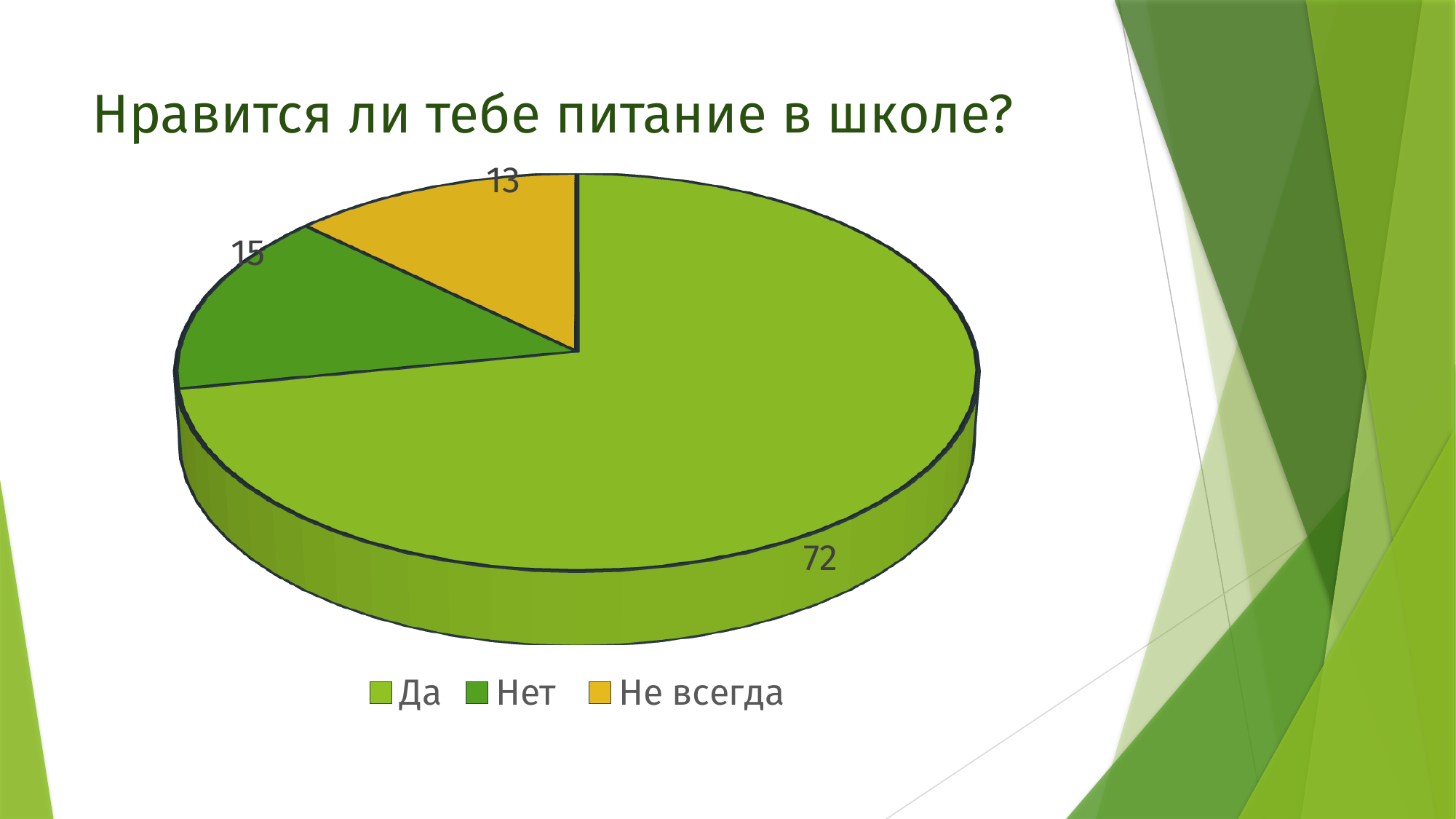

# Нравится ли тебе питание в школе?

[unsupported chart]